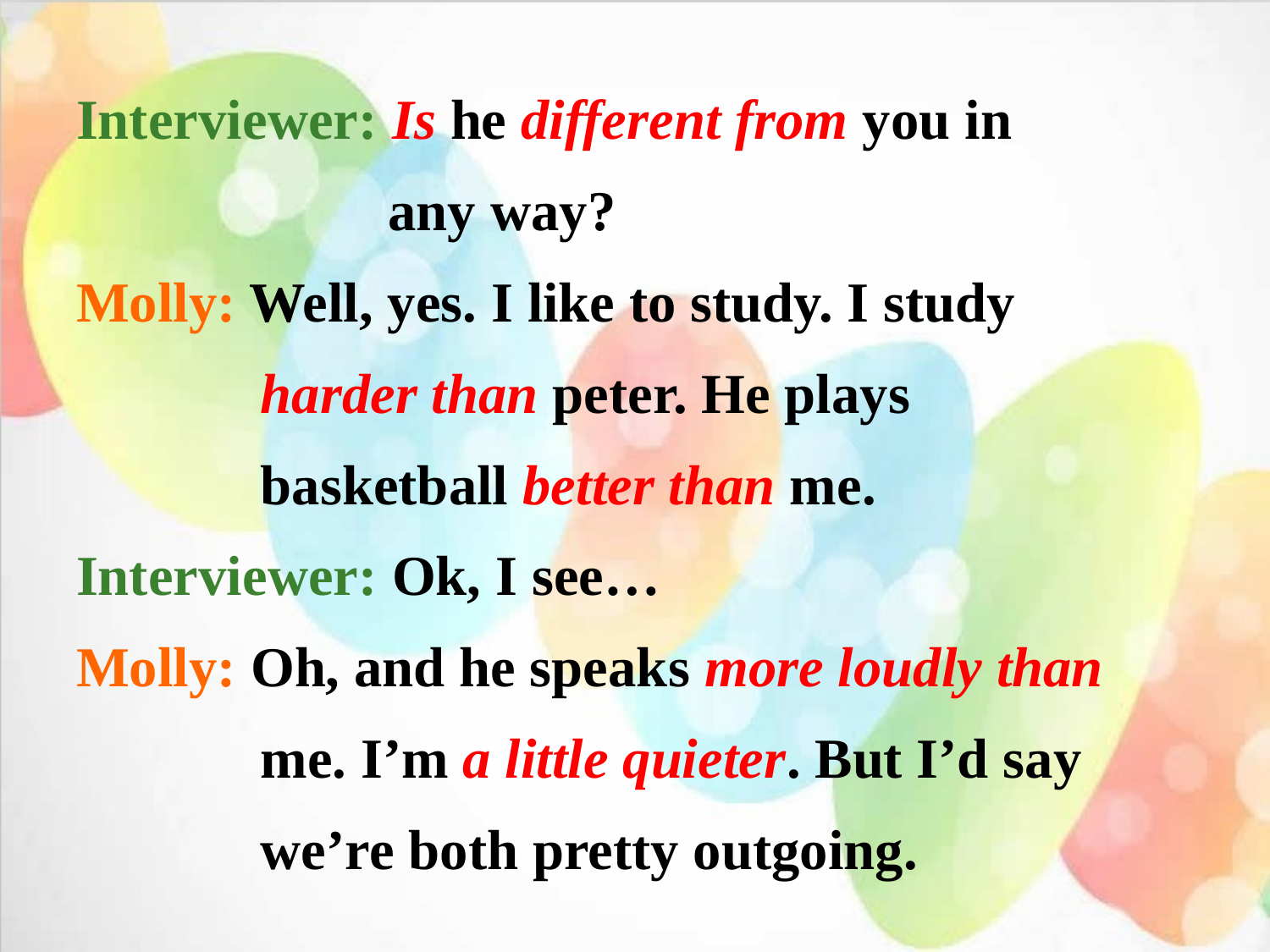

Interviewer: Is he different from you in
                      any way?
Molly: Well, yes. I like to study. I study
             harder than peter. He plays
             basketball better than me.
Interviewer: Ok, I see…
Molly: Oh, and he speaks more loudly than
             me. I’m a little quieter. But I’d say
             we’re both pretty outgoing.